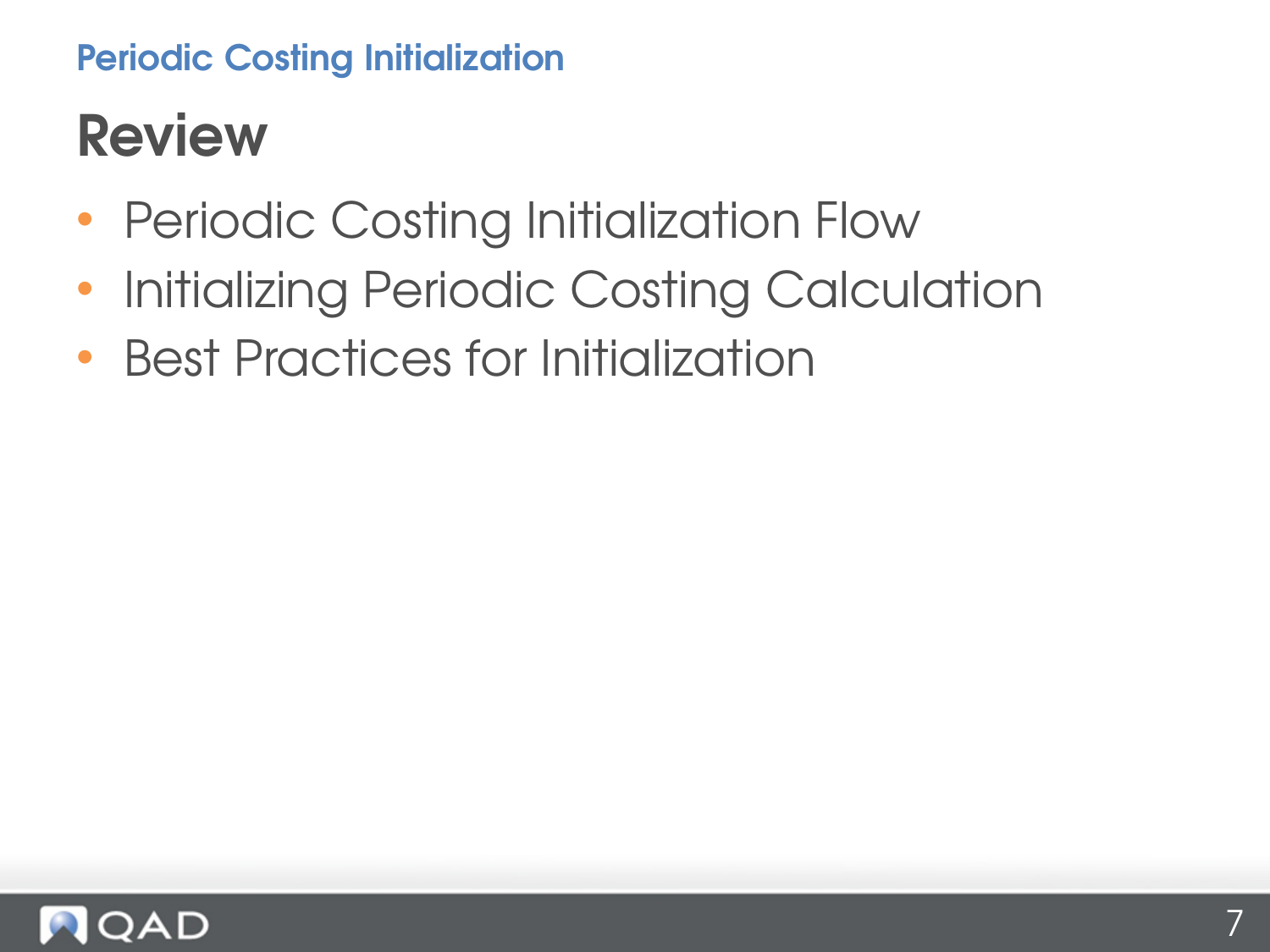

Periodic Costing Initialization
# Review
Periodic Costing Initialization Flow
Initializing Periodic Costing Calculation
Best Practices for Initialization
7